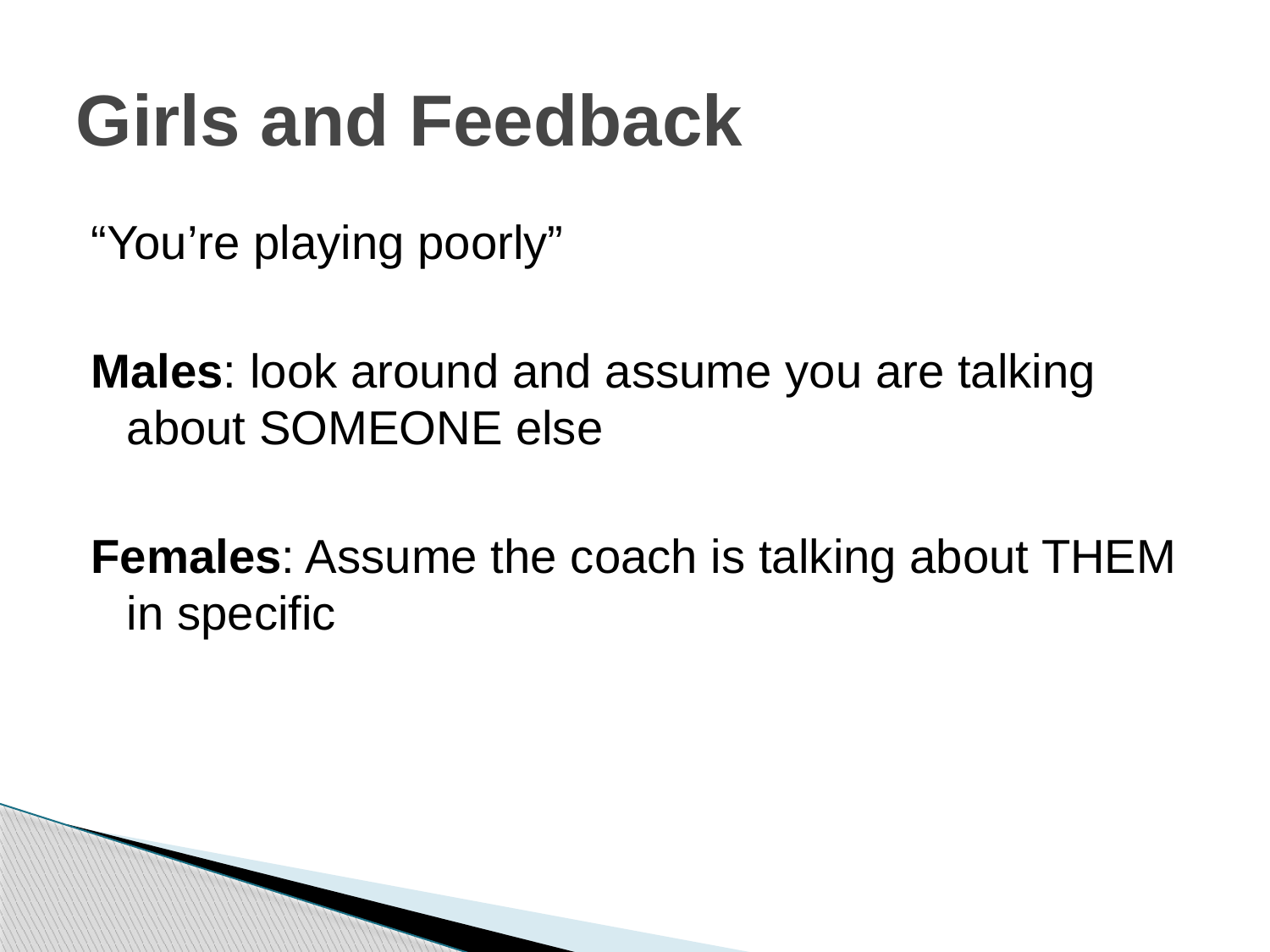

# Girls and Feedback
“You’re playing poorly”

Males: look around and assume you are talking about SOMEONE else

Females: Assume the coach is talking about THEM in specific